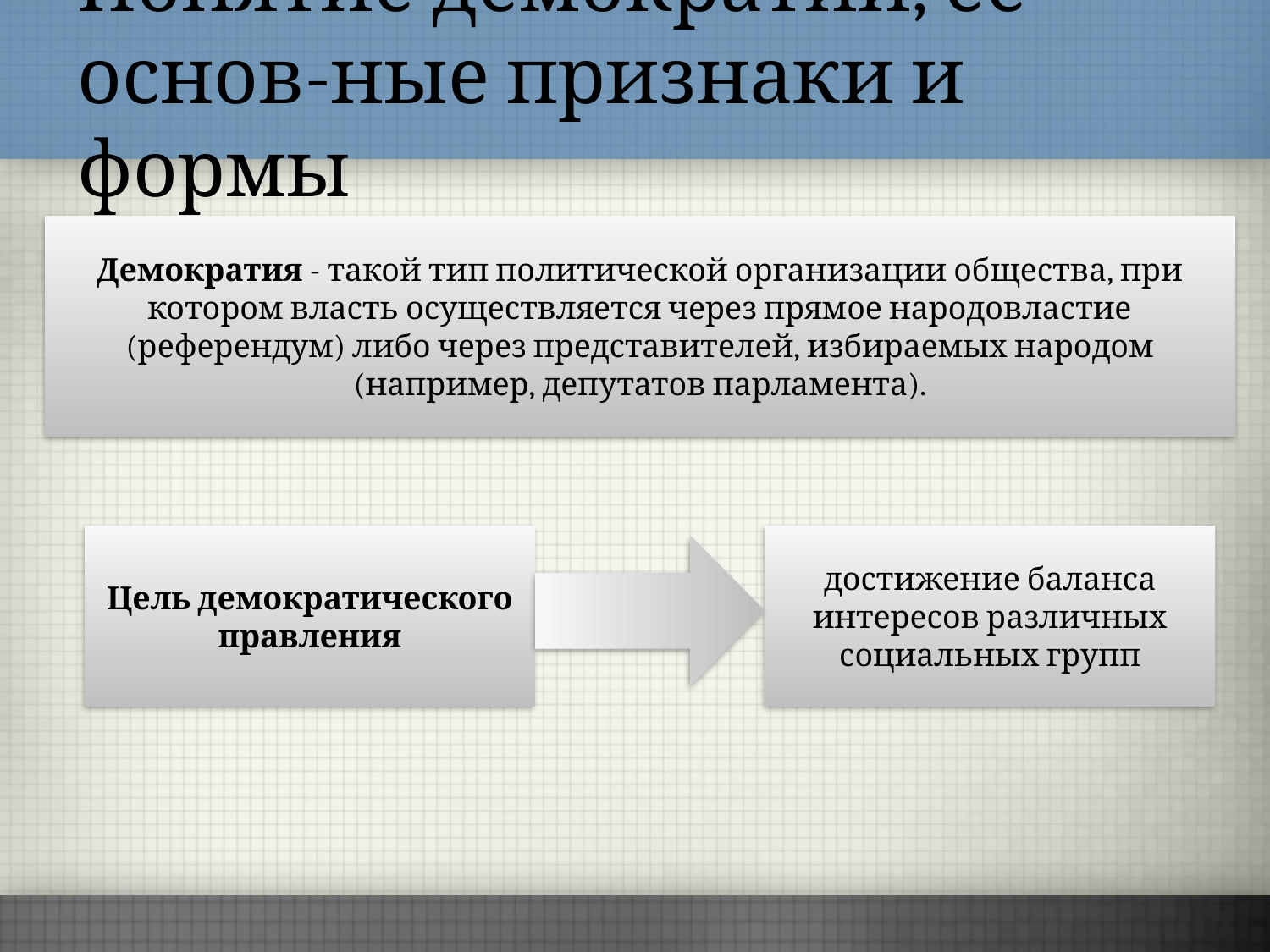

# Понятие демократии, её основ-ные признаки и формы
Демократия - такой тип политической организации общества, при котором власть осуществляется через прямое народовластие (референдум) либо через представителей, избираемых народом (например, депутатов парламента).

Цель демократического правления
достижение баланса интересов различных социальных групп